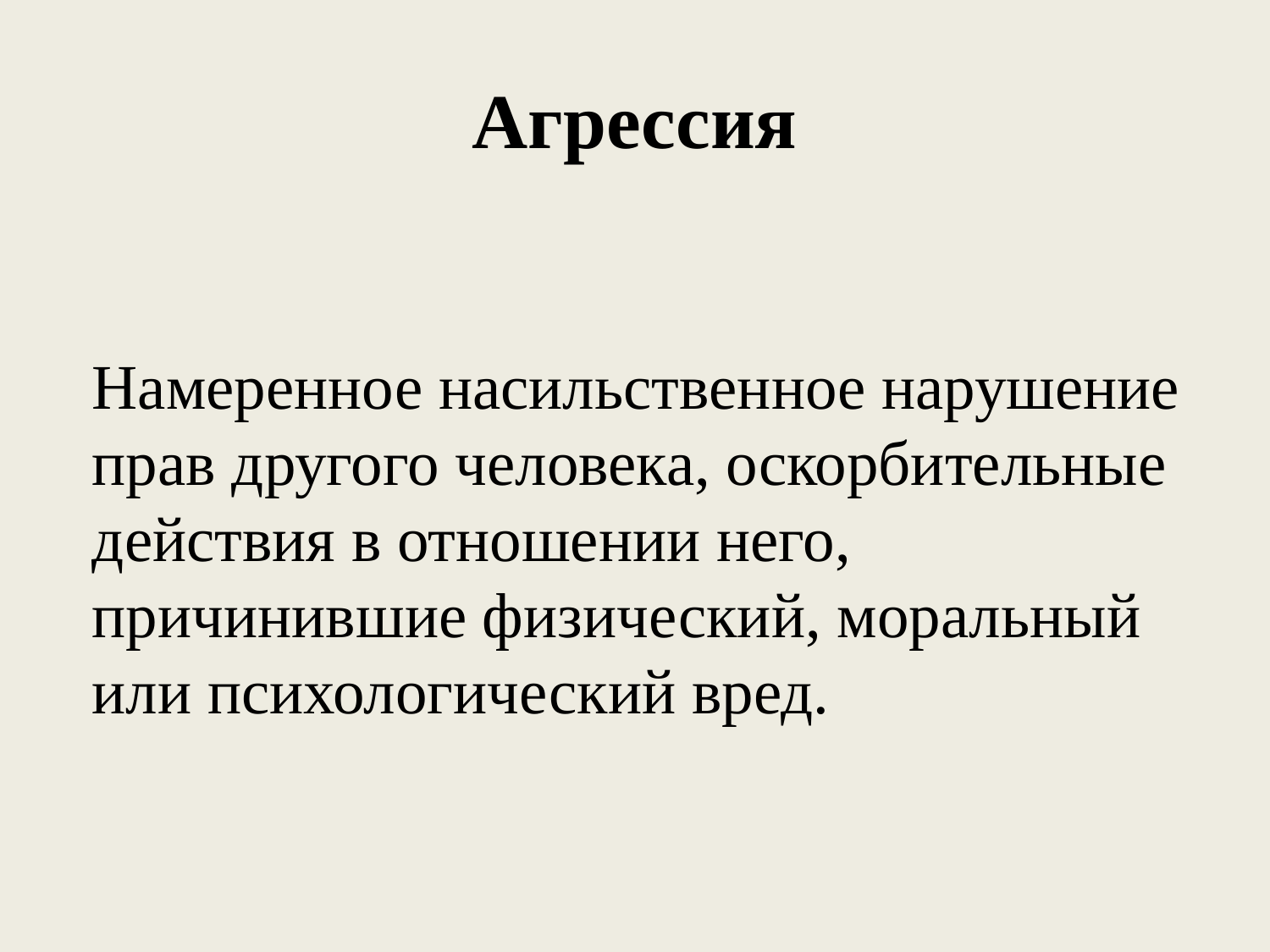

# Агрессия
Намеренное насильственное нарушение прав другого человека, оскорбительные действия в отношении него, причинившие физический, моральный или психологический вред.